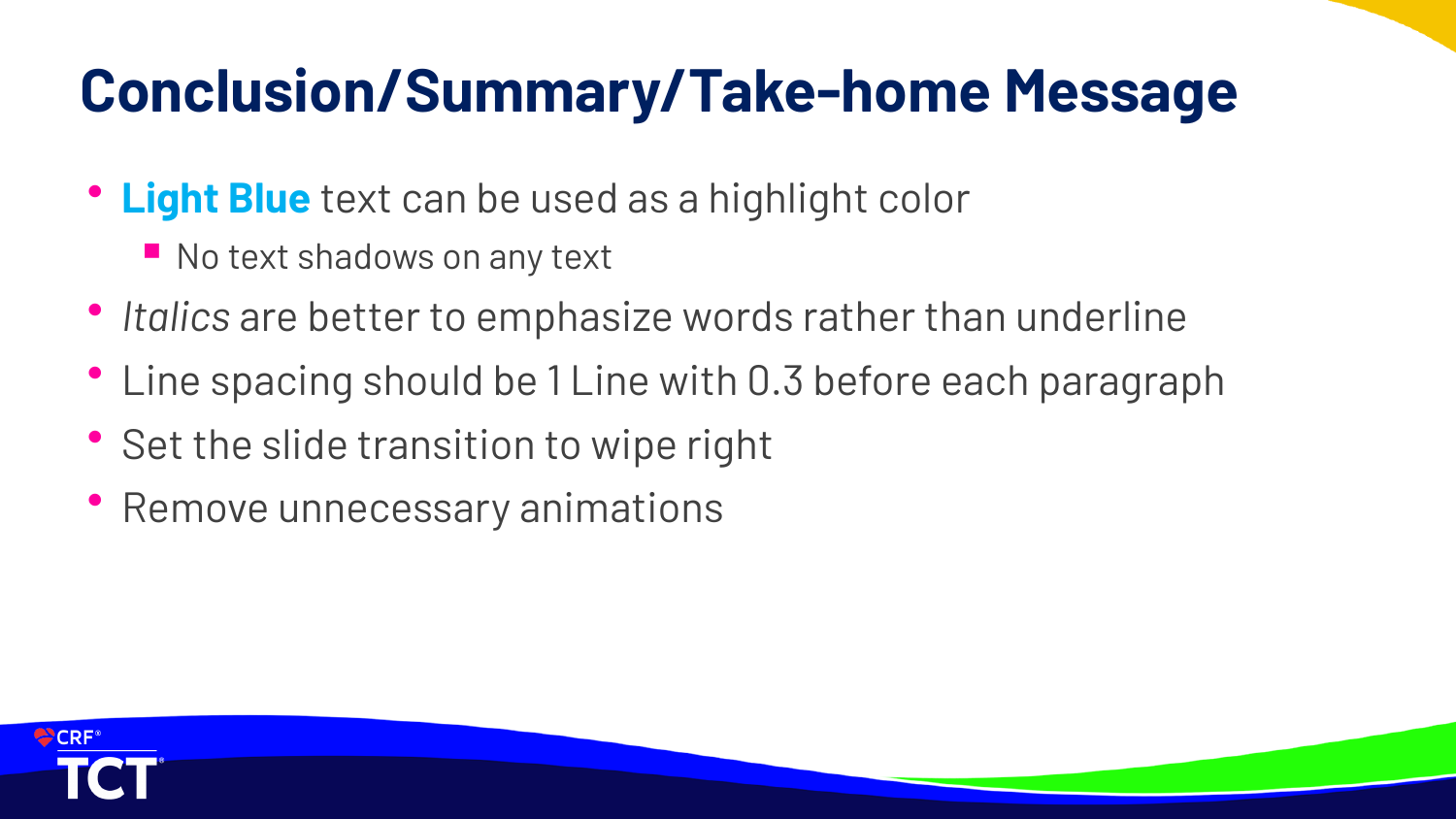

# Conclusion/Summary/Take-home Message
Light Blue text can be used as a highlight color
No text shadows on any text
Italics are better to emphasize words rather than underline
Line spacing should be 1 Line with 0.3 before each paragraph
Set the slide transition to wipe right
Remove unnecessary animations